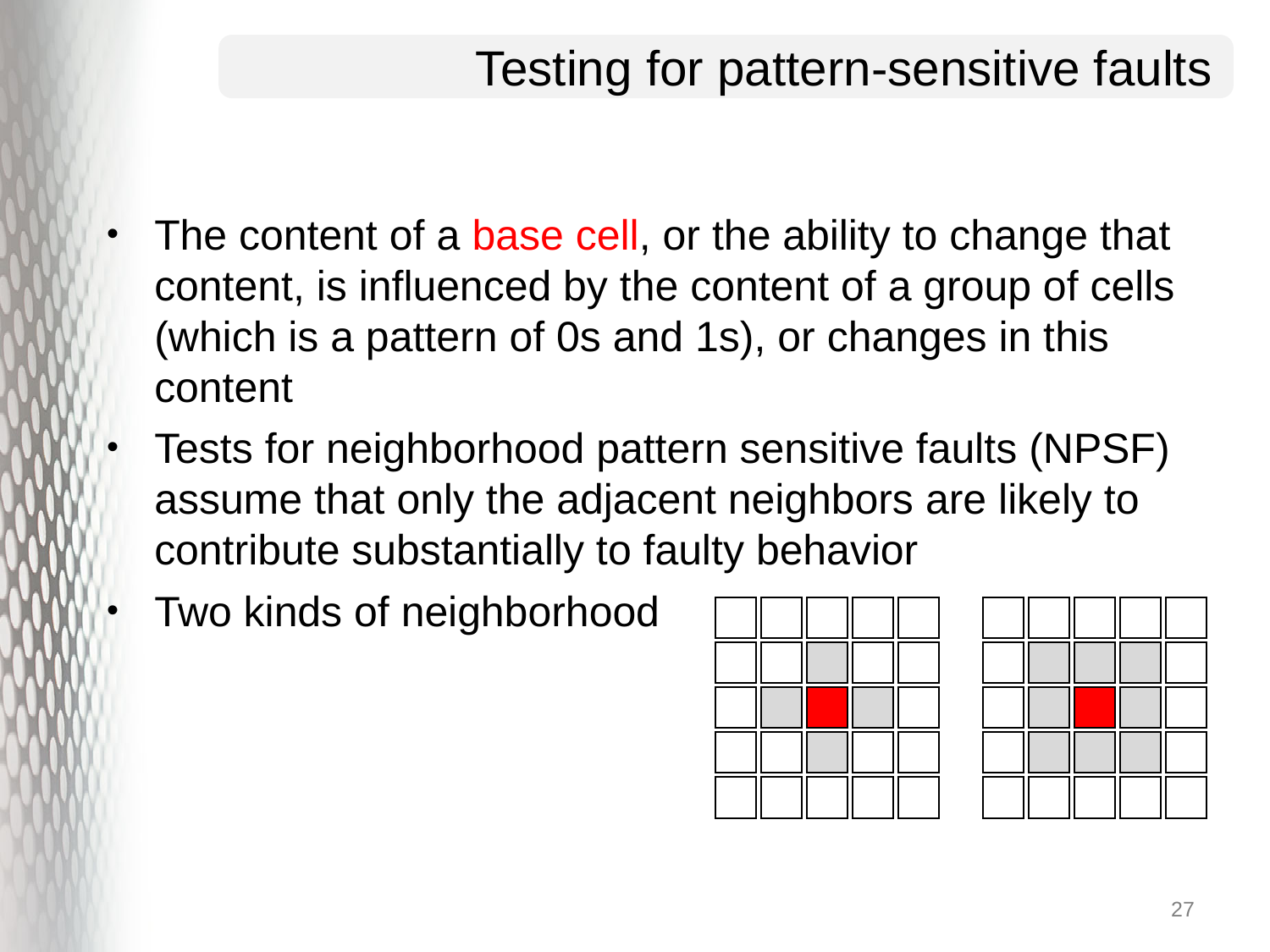

# Testing for pattern-sensitive faults
The content of a base cell, or the ability to change that content, is influenced by the content of a group of cells (which is a pattern of 0s and 1s), or changes in this content
Tests for neighborhood pattern sensitive faults (NPSF) assume that only the adjacent neighbors are likely to contribute substantially to faulty behavior
Two kinds of neighborhood